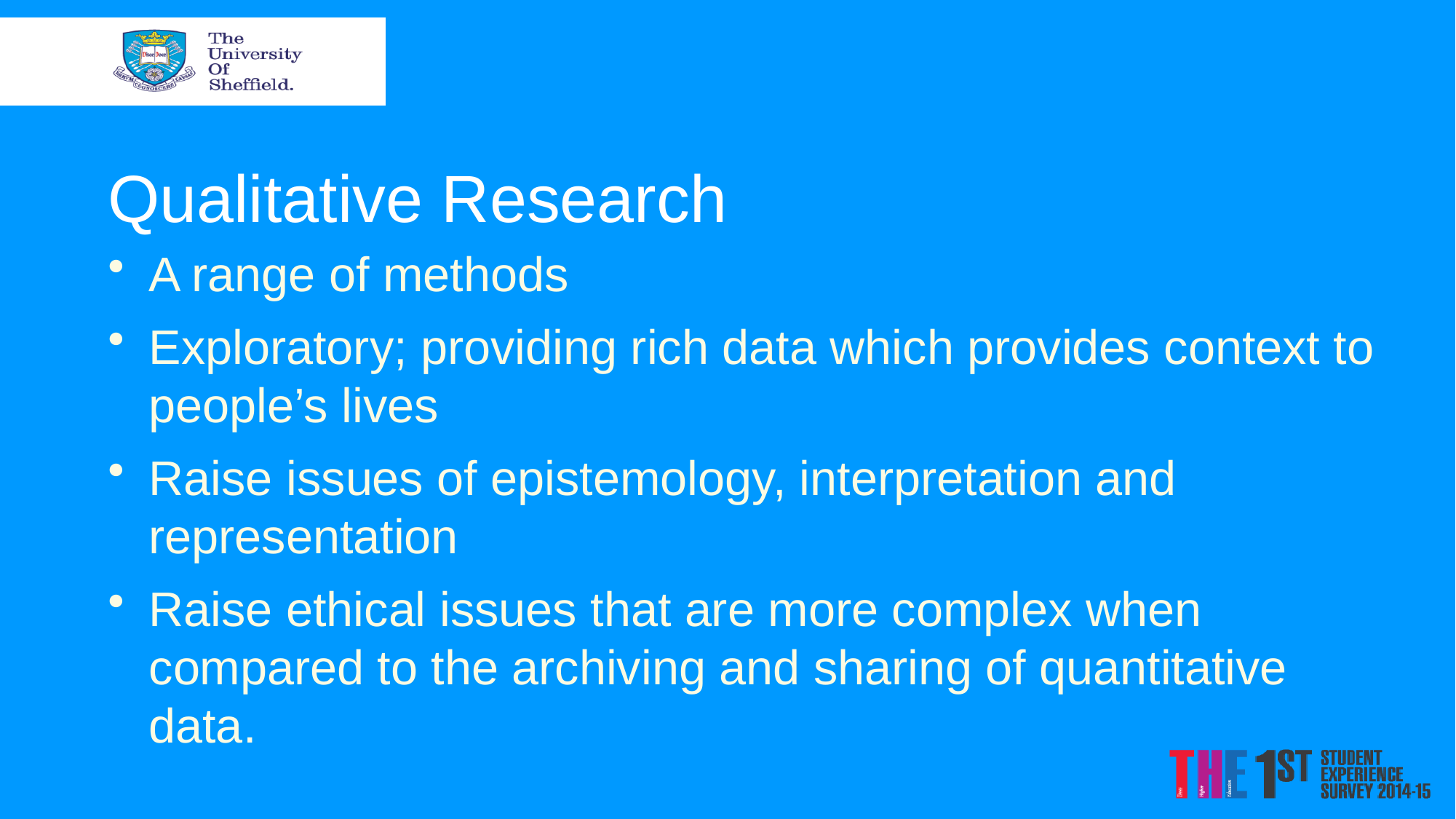

# Qualitative Research
A range of methods
Exploratory; providing rich data which provides context to people’s lives
Raise issues of epistemology, interpretation and representation
Raise ethical issues that are more complex when compared to the archiving and sharing of quantitative data.